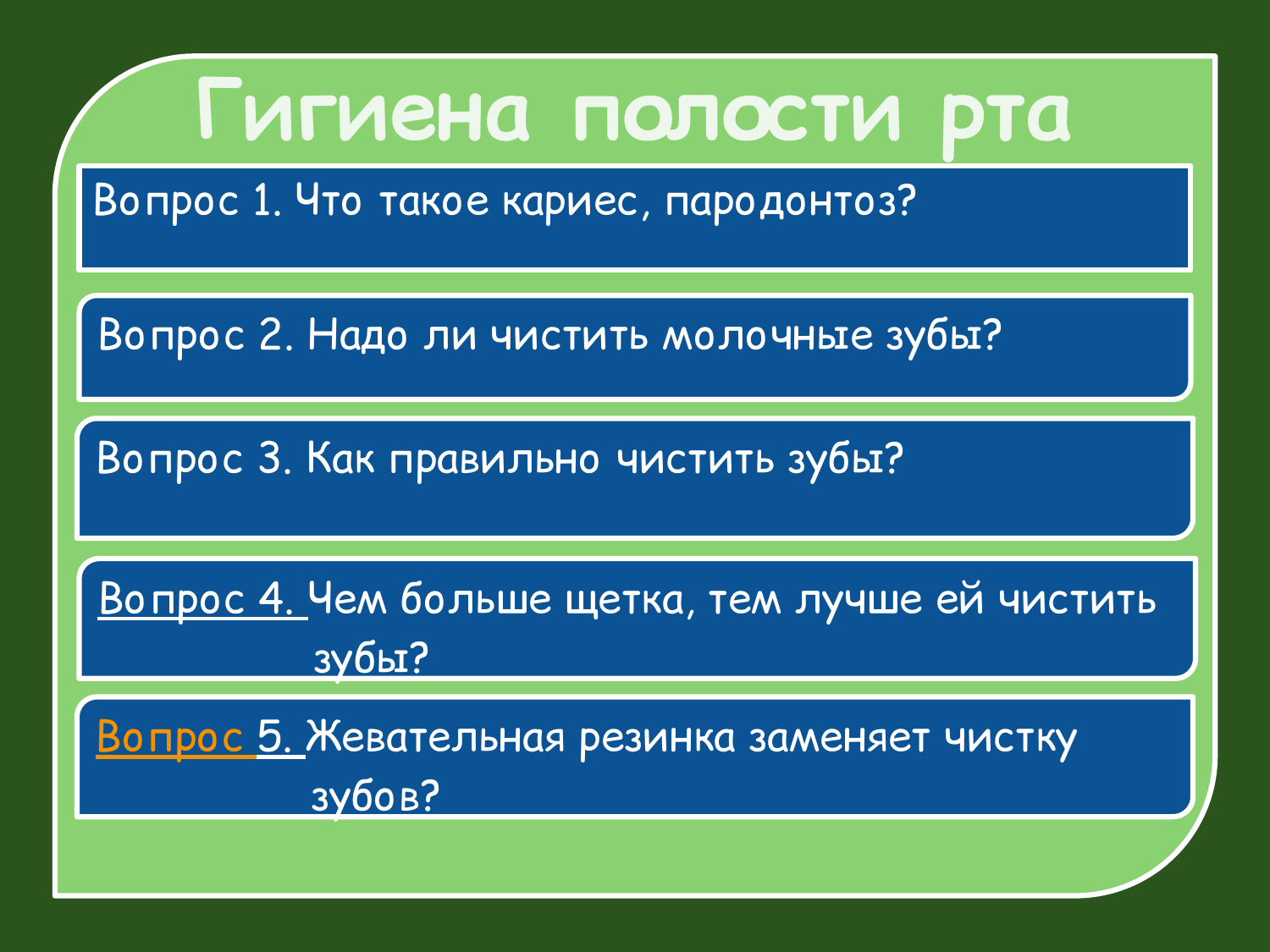

# Гигиена полости рта

Вопрос 1. Что такое кариес, пародонтоз?

Вопрос 2. Надо ли чистить молочные зубы?
Вопрос 3. Как правильно чистить зубы?

Вопрос 4. Чем больше щетка, тем лучше ей чистить 	       зубы?
Вопрос 5. Жевательная резинка заменяет чистку     	       зубов?